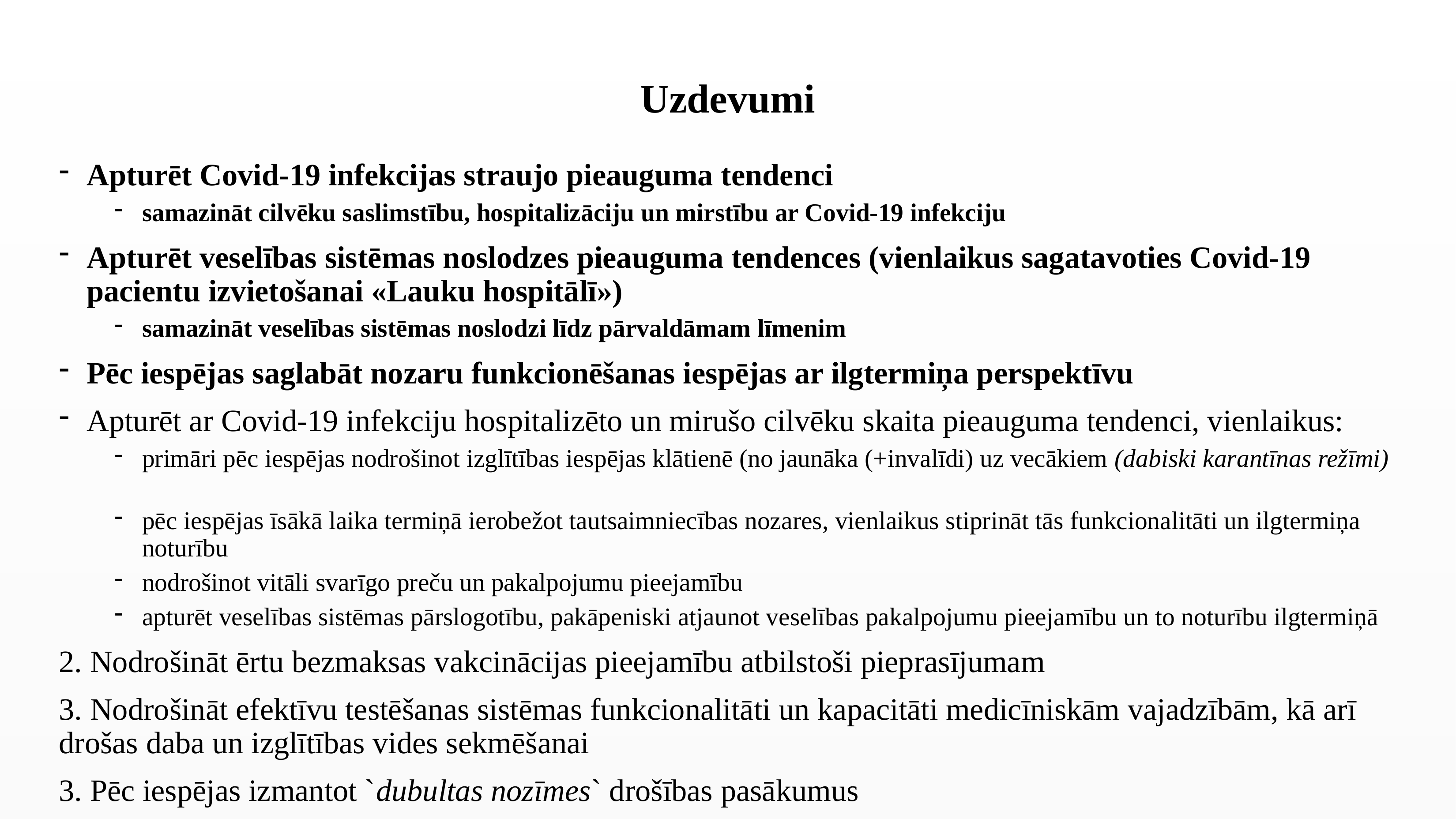

# Uzdevumi
Apturēt Covid-19 infekcijas straujo pieauguma tendenci
samazināt cilvēku saslimstību, hospitalizāciju un mirstību ar Covid-19 infekciju
Apturēt veselības sistēmas noslodzes pieauguma tendences (vienlaikus sagatavoties Covid-19 pacientu izvietošanai «Lauku hospitālī»)
samazināt veselības sistēmas noslodzi līdz pārvaldāmam līmenim
Pēc iespējas saglabāt nozaru funkcionēšanas iespējas ar ilgtermiņa perspektīvu
Apturēt ar Covid-19 infekciju hospitalizēto un mirušo cilvēku skaita pieauguma tendenci, vienlaikus:
primāri pēc iespējas nodrošinot izglītības iespējas klātienē (no jaunāka (+invalīdi) uz vecākiem (dabiski karantīnas režīmi)
pēc iespējas īsākā laika termiņā ierobežot tautsaimniecības nozares, vienlaikus stiprināt tās funkcionalitāti un ilgtermiņa noturību
nodrošinot vitāli svarīgo preču un pakalpojumu pieejamību
apturēt veselības sistēmas pārslogotību, pakāpeniski atjaunot veselības pakalpojumu pieejamību un to noturību ilgtermiņā
2. Nodrošināt ērtu bezmaksas vakcinācijas pieejamību atbilstoši pieprasījumam
3. Nodrošināt efektīvu testēšanas sistēmas funkcionalitāti un kapacitāti medicīniskām vajadzībām, kā arī drošas daba un izglītības vides sekmēšanai
3. Pēc iespējas izmantot `dubultas nozīmes` drošības pasākumus